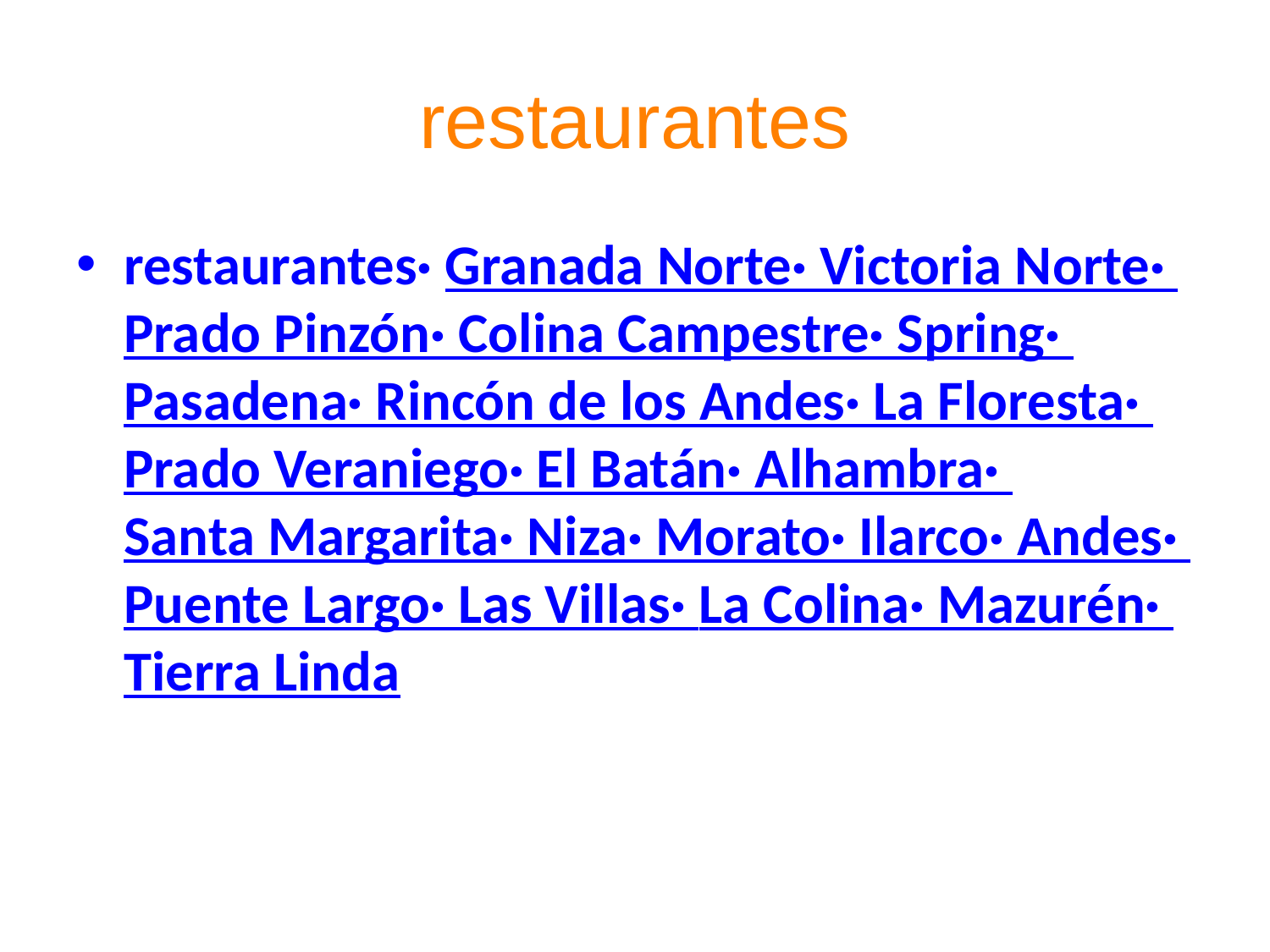

# restaurantes
restaurantes· Granada Norte· Victoria Norte· Prado Pinzón· Colina Campestre· Spring· Pasadena· Rincón de los Andes· La Floresta· Prado Veraniego· El Batán· Alhambra· Santa Margarita· Niza· Morato· Ilarco· Andes· Puente Largo· Las Villas· La Colina· Mazurén· Tierra Linda